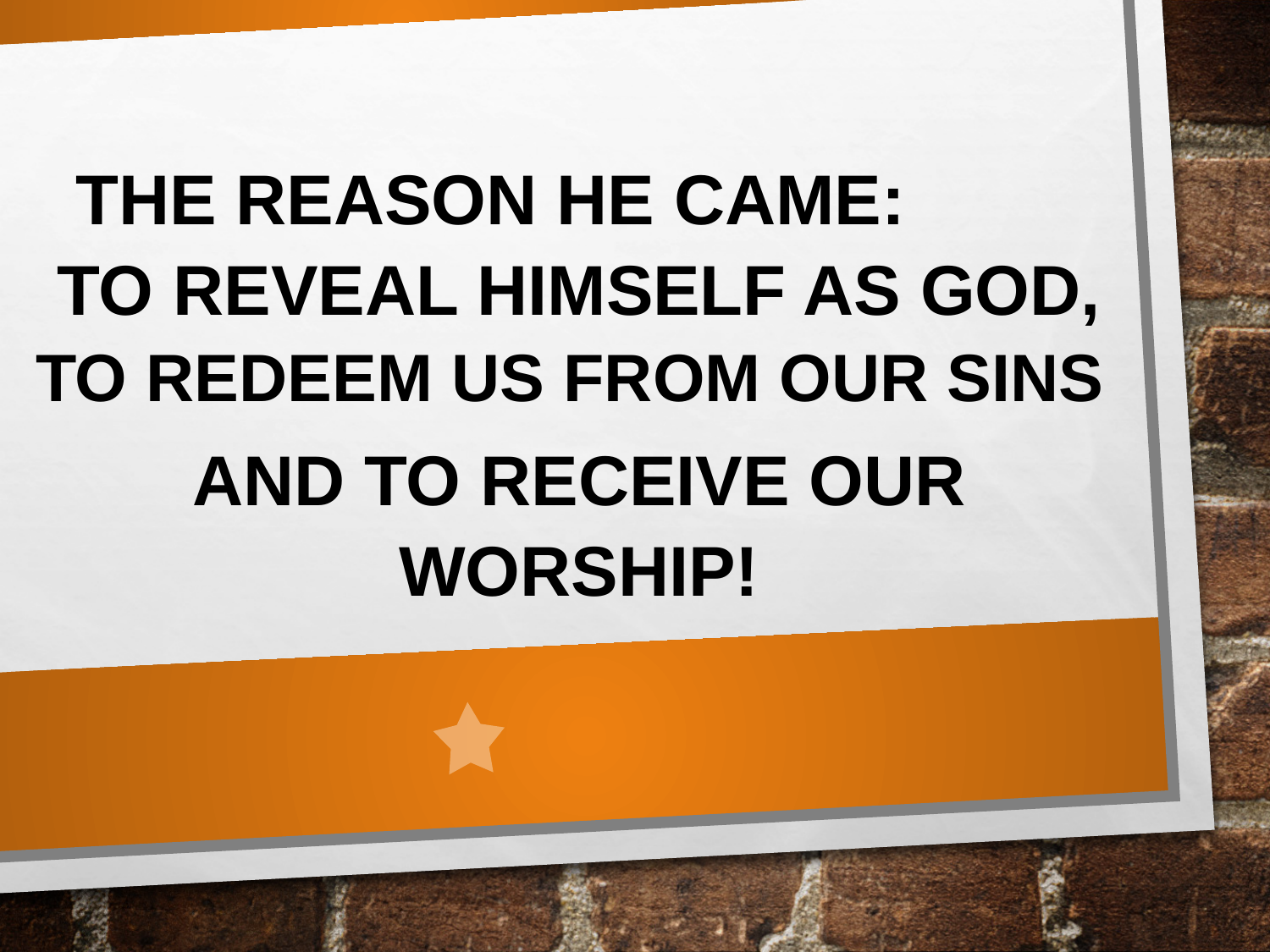

THE REASON HE CAME:          TO REVEAL HIMSELF AS GOD, TO REDEEM US FROM OUR SINS
AND TO RECEIVE OUR WORSHIP!